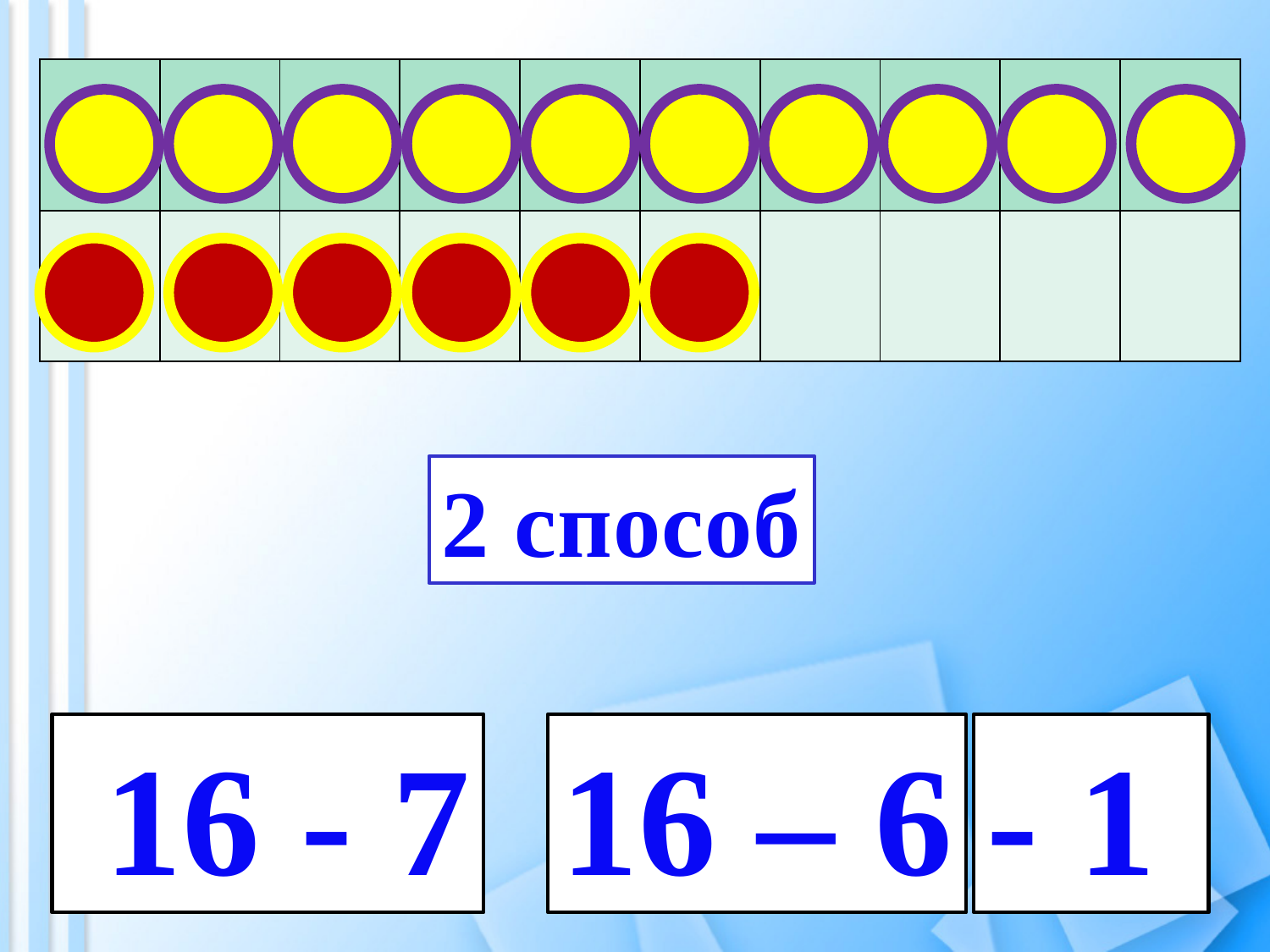

|  |  |  |  |  |  |  |  |  |  |
| --- | --- | --- | --- | --- | --- | --- | --- | --- | --- |
|  |  |  |  |  |  |  |  |  |  |

2 способ
 16 - 7
16 – 6
- 1